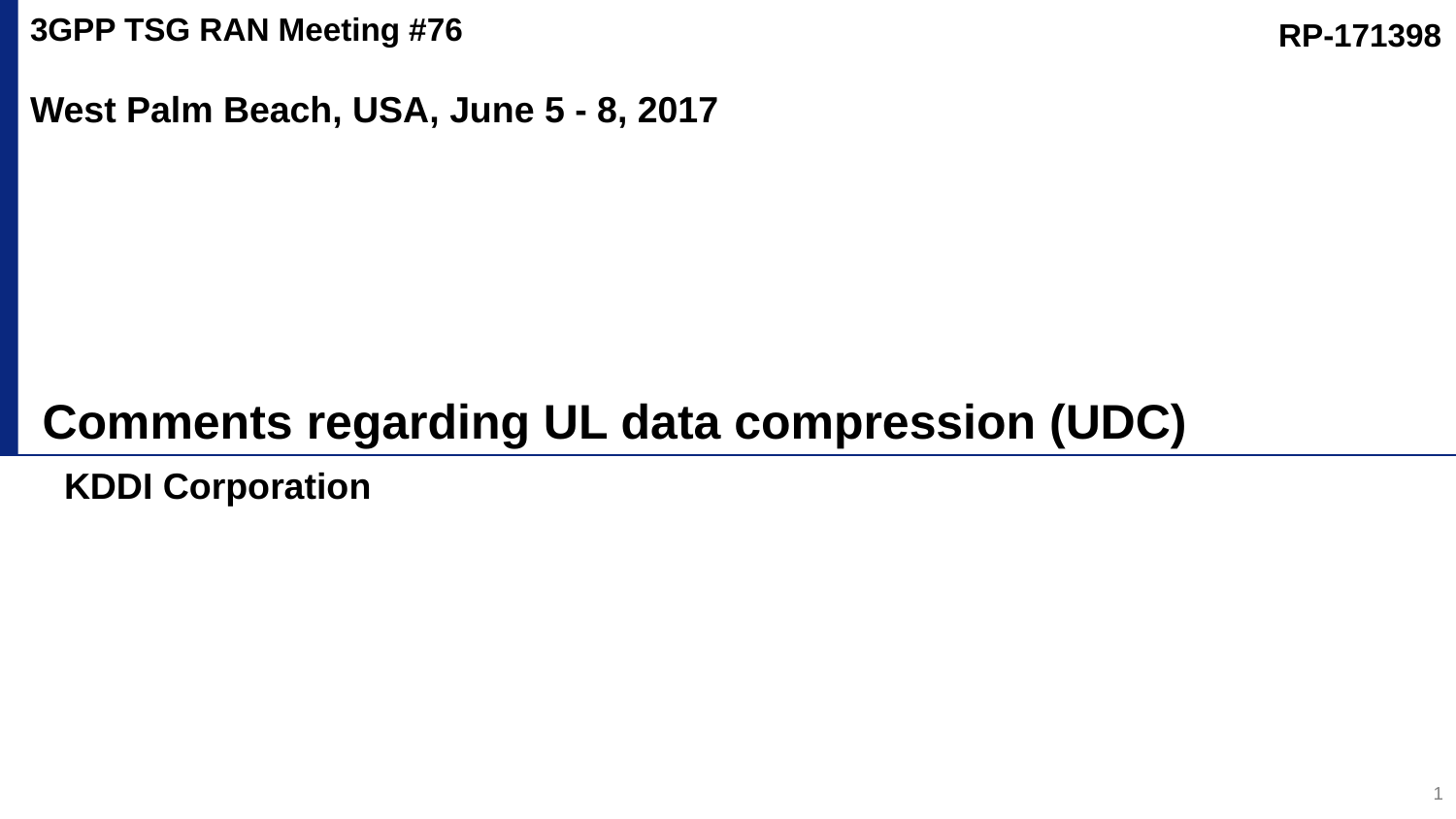

3GPP TSG RAN Meeting #76
West Palm Beach, USA, June 5 - 8, 2017
RP-171398
# Comments regarding UL data compression (UDC)
KDDI Corporation
1